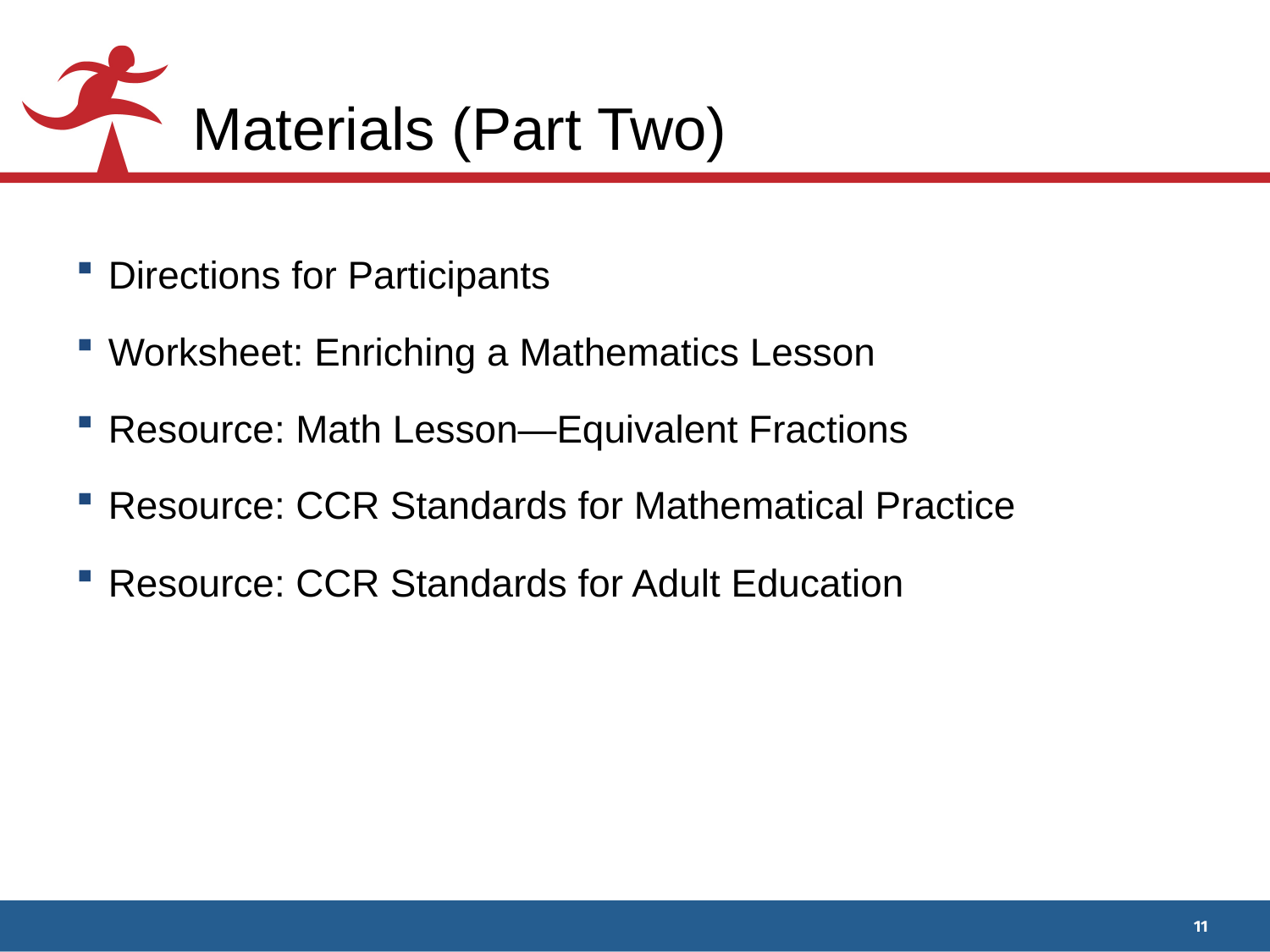

# Materials (Part Two)
Directions for Participants
Worksheet: Enriching a Mathematics Lesson
Resource: Math Lesson—Equivalent Fractions
Resource: CCR Standards for Mathematical Practice
Resource: CCR Standards for Adult Education